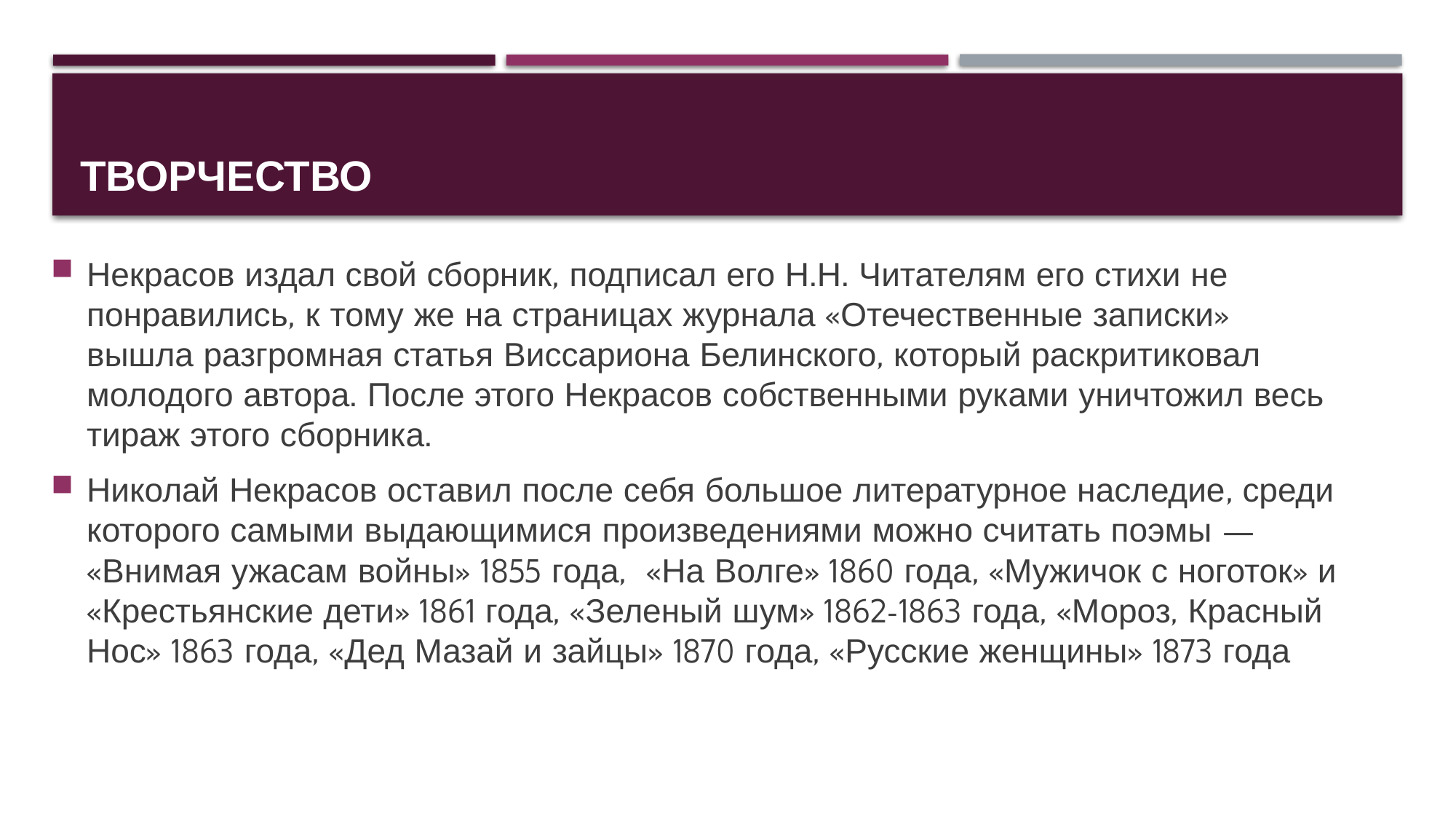

# Творчество
Некрасов издал свой сборник, подписал его Н.Н. Читателям его стихи не понравились, к тому же на страницах журнала «Отечественные записки» вышла разгромная статья Виссариона Белинского, который раскритиковал молодого автора. После этого Некрасов собственными руками уничтожил весь тираж этого сборника.
Николай Некрасов оставил после себя большое литературное наследие, среди которого самыми выдающимися произведениями можно считать поэмы — «Внимая ужасам войны» 1855 года,  «На Волге» 1860 года, «Мужичок с ноготок» и «Крестьянские дети» 1861 года, «Зеленый шум» 1862-1863 года, «Мороз, Красный Нос» 1863 года, «Дед Мазай и зайцы» 1870 года, «Русские женщины» 1873 года